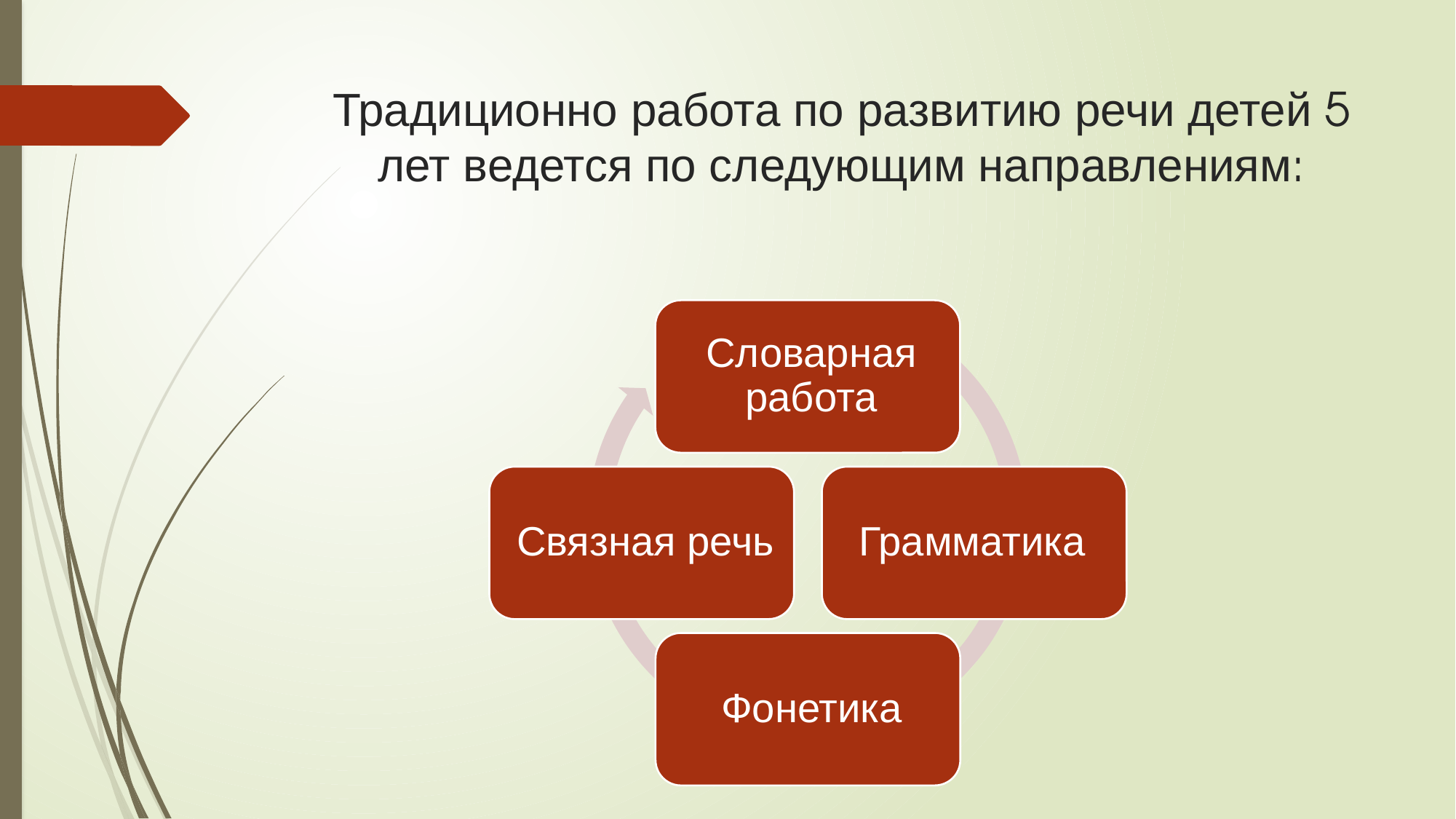

# Традиционно работа по развитию речи детей 5 лет ведется по следующим направлениям:
Словарная работа
Грамматика
Фонетика
Связная речь